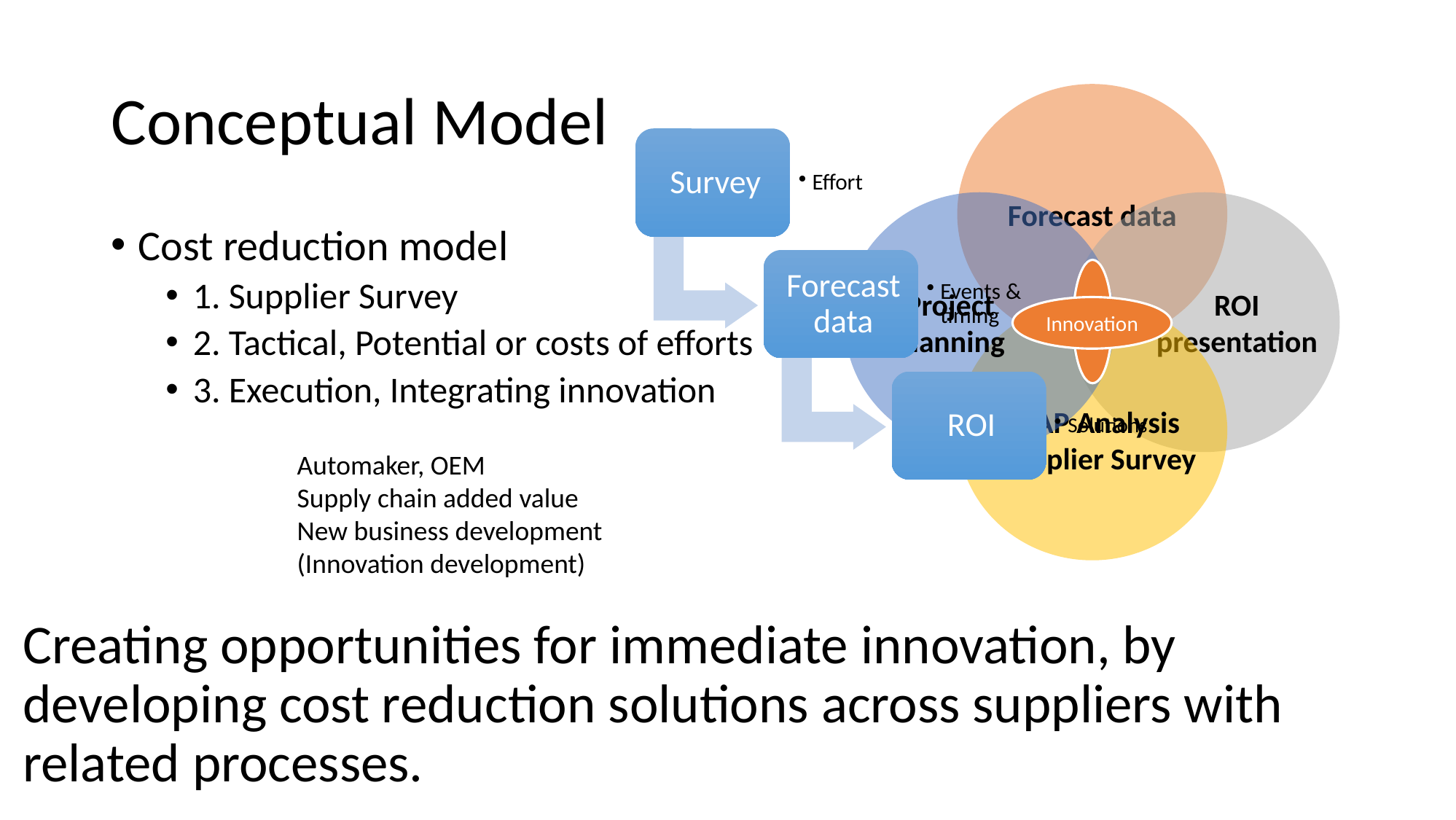

# Conceptual Model

Forecast data

Project planning

ROI presentation

GAP Analysis
Supplier Survey
Innovation

Survey
Effort
Forecast data
Events & timing
ROI
Solutions
Cost reduction model
1. Supplier Survey
2. Tactical, Potential or costs of efforts
3. Execution, Integrating innovation
Automaker, OEM
Supply chain added value
New business development (Innovation development)
Creating opportunities for immediate innovation, by developing cost reduction solutions across suppliers with related processes.